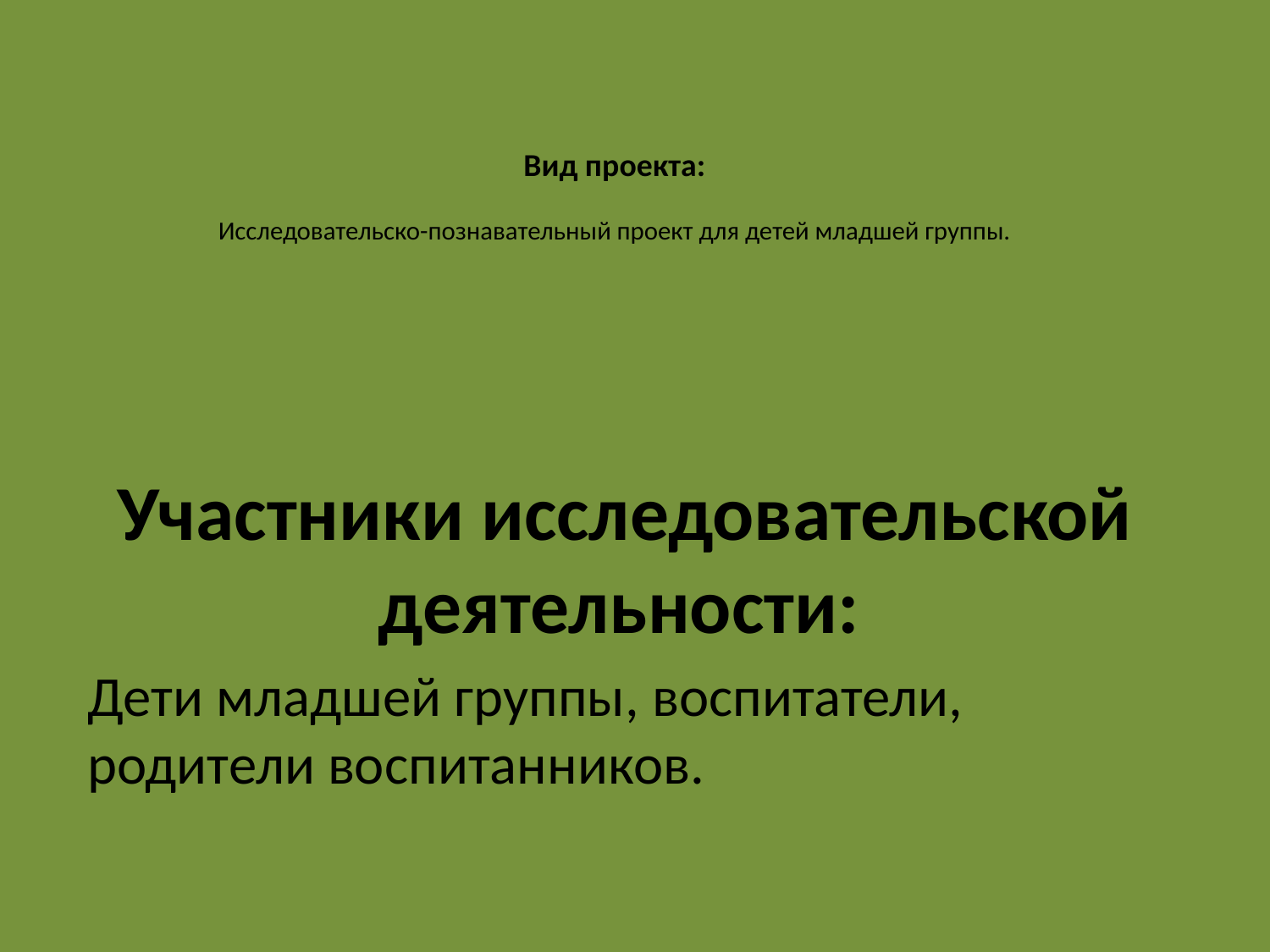

# Вид проекта: Исследовательско-познавательный проект для детей младшей группы.
Участники исследовательской деятельности:
Дети младшей группы, воспитатели, родители воспитанников.